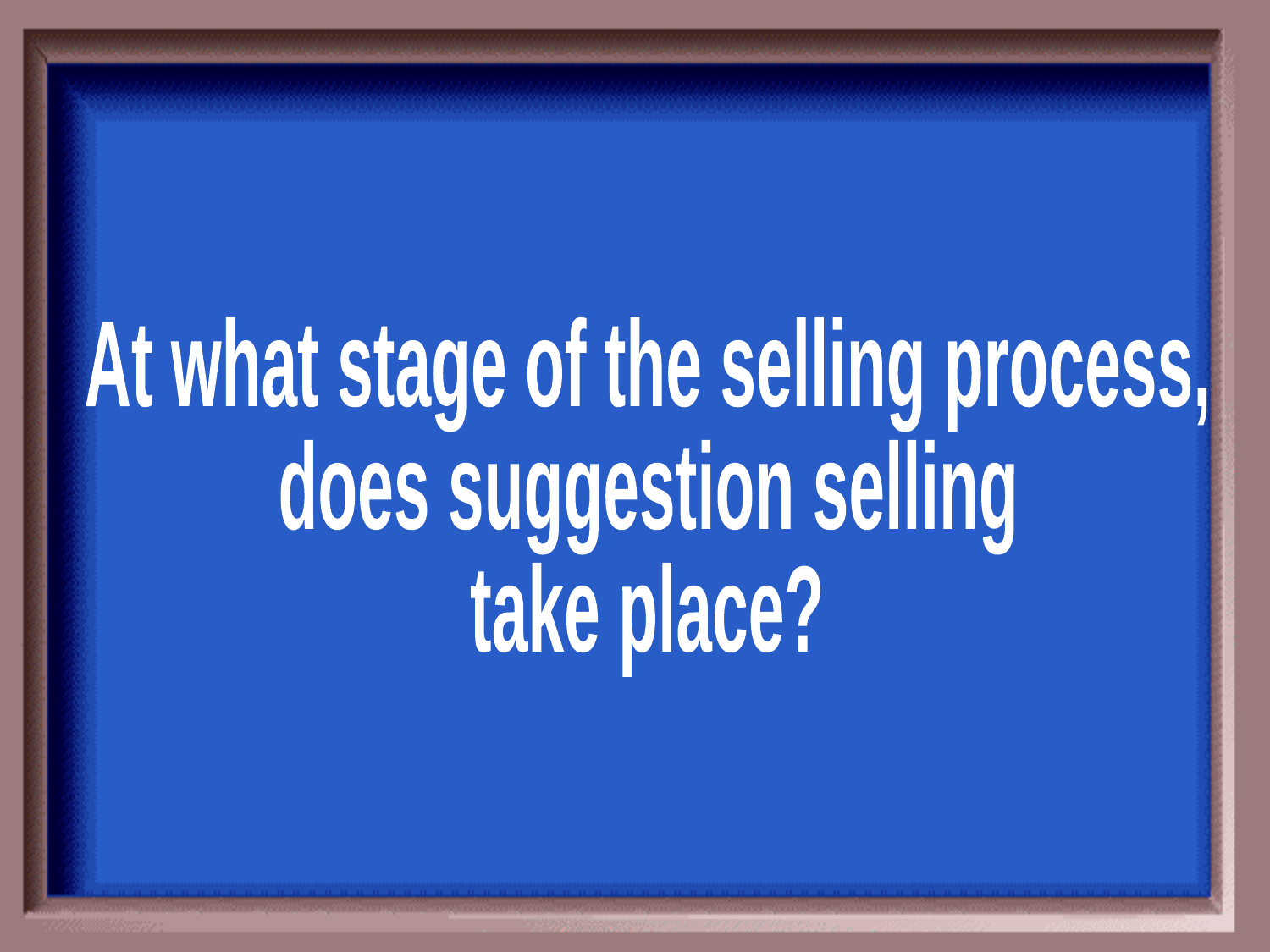

At what stage of the selling process,
does suggestion selling
take place?